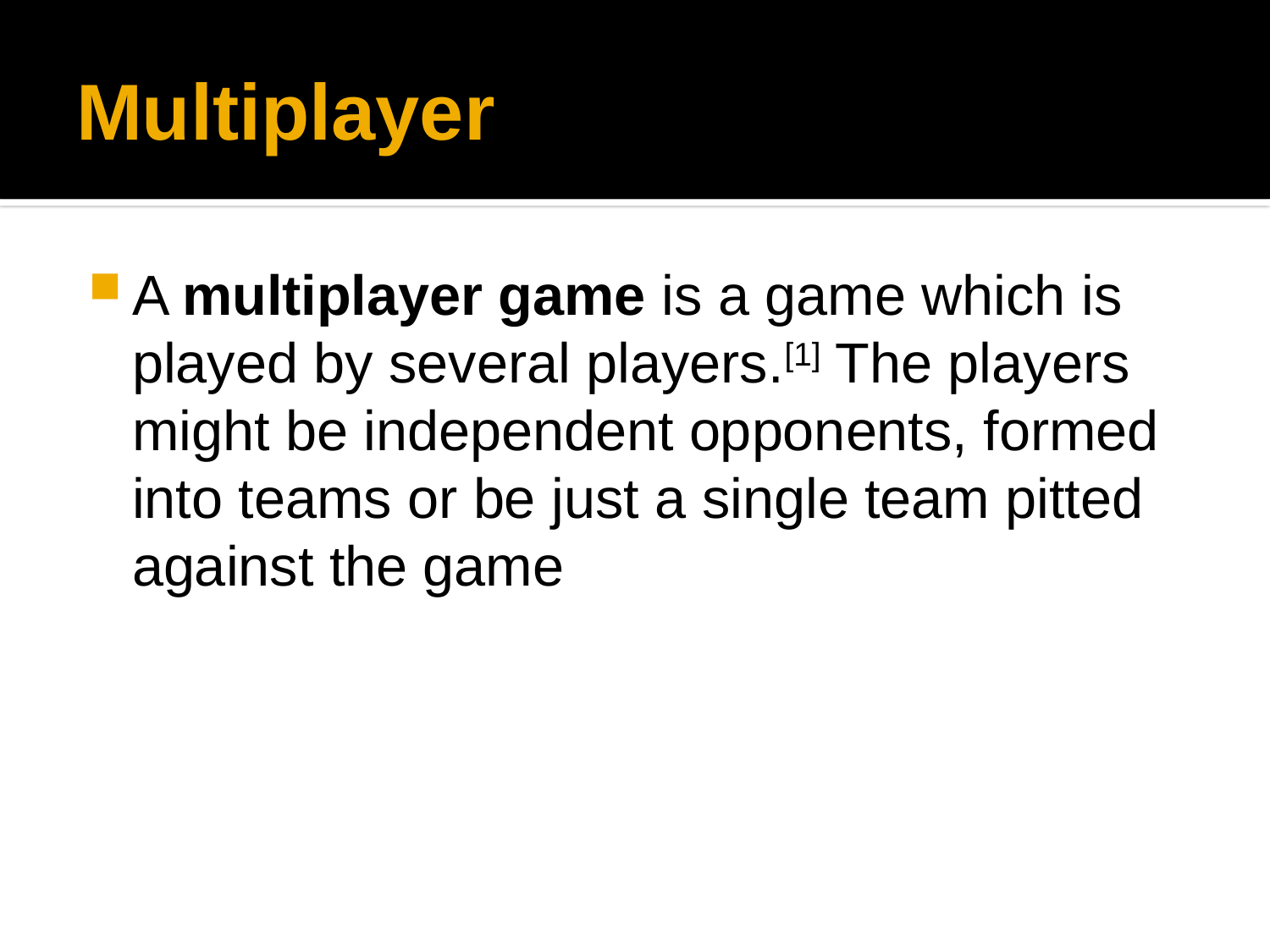

# Multiplayer
A multiplayer game is a game which is played by several players.[1] The players might be independent opponents, formed into teams or be just a single team pitted against the game